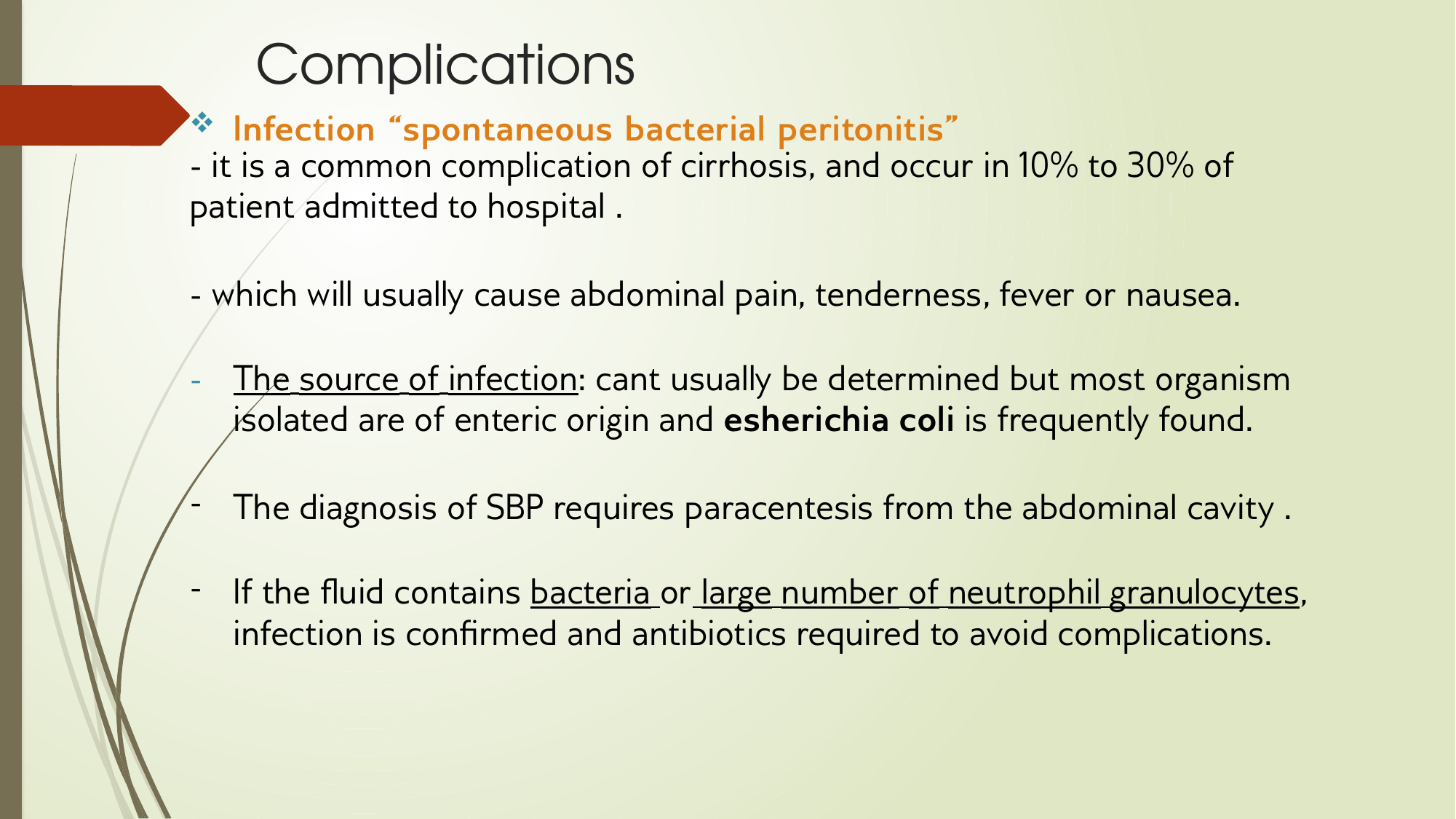

# Complications
Infection “spontaneous bacterial peritonitis‟
- it is a common complication of cirrhosis, and occur in 10% to 30% of
patient admitted to hospital .

- which will usually cause abdominal pain, tenderness, fever or nausea.

-	The source of infection: cant usually be determined but most organism isolated are of enteric origin and esherichia coli is frequently found.

The diagnosis of SBP requires paracentesis from the abdominal cavity .

If the fluid contains bacteria or large number of neutrophil granulocytes, infection is confirmed and antibiotics required to avoid complications.